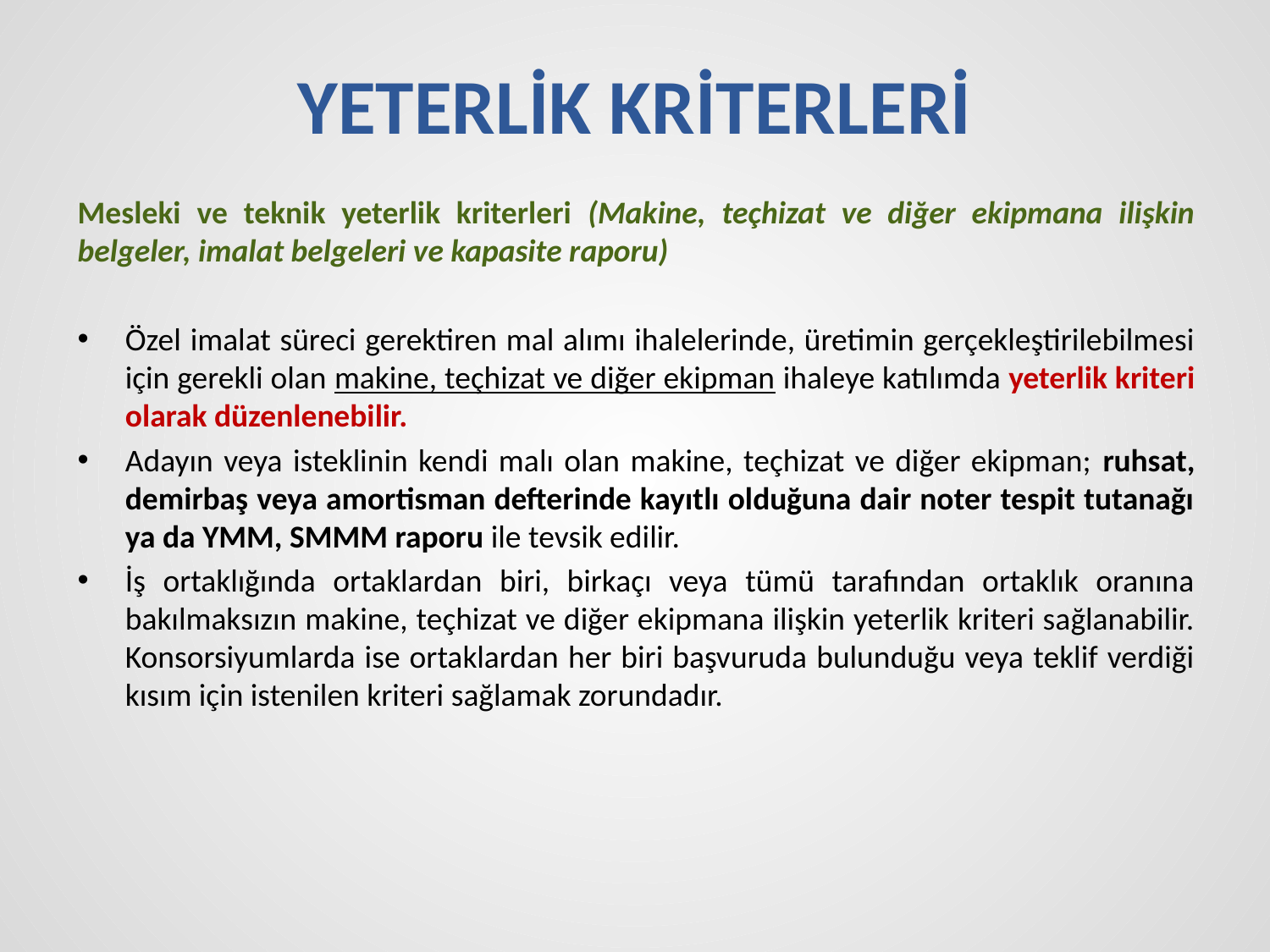

# YETERLİK KRİTERLERİ
Mesleki ve teknik yeterlik kriterleri (Makine, teçhizat ve diğer ekipmana ilişkin belgeler, imalat belgeleri ve kapasite raporu)

Özel imalat süreci gerektiren mal alımı ihalelerinde, üretimin gerçekleştirilebilmesi için gerekli olan makine, teçhizat ve diğer ekipman ihaleye katılımda yeterlik kriteri olarak düzenlenebilir.
Adayın veya isteklinin kendi malı olan makine, teçhizat ve diğer ekipman; ruhsat, demirbaş veya amortisman defterinde kayıtlı olduğuna dair noter tespit tutanağı ya da YMM, SMMM raporu ile tevsik edilir.
İş ortaklığında ortaklardan biri, birkaçı veya tümü tarafından ortaklık oranına bakılmaksızın makine, teçhizat ve diğer ekipmana ilişkin yeterlik kriteri sağlanabilir. Konsorsiyumlarda ise ortaklardan her biri başvuruda bulunduğu veya teklif verdiği kısım için istenilen kriteri sağlamak zorundadır.